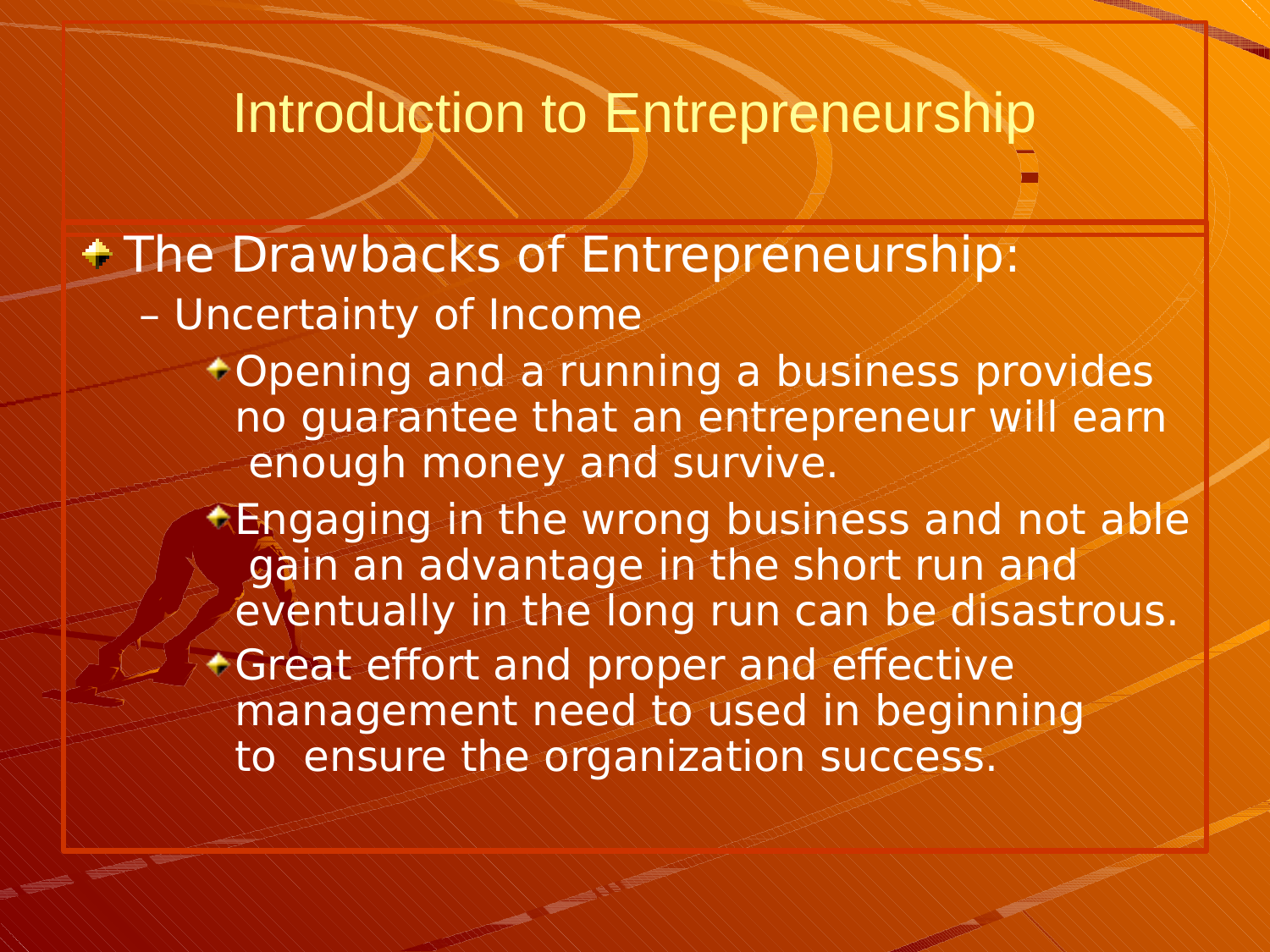

# Introduction to Entrepreneurship
The Drawbacks of Entrepreneurship:
– Uncertainty of Income
Opening and a running a business provides  no guarantee that an entrepreneur will earn  enough money and survive.
Engaging in the wrong business and not able  gain an advantage in the short run and  eventually in the long run can be disastrous.
Great effort and proper and effective  management need to used in beginning to  ensure the organization success.